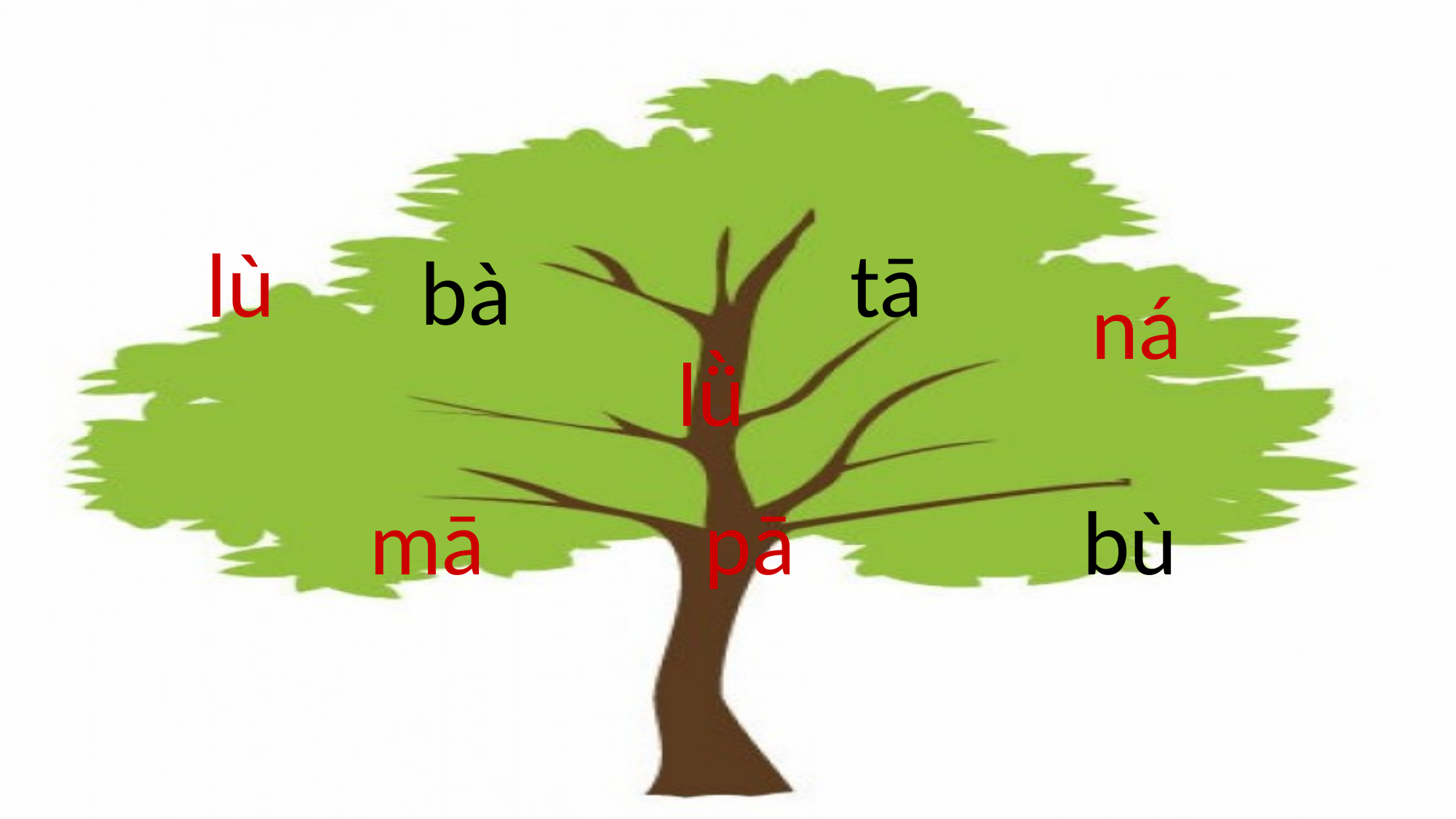

lù

lǜ
tā
bà
ná
mā
pā
bù